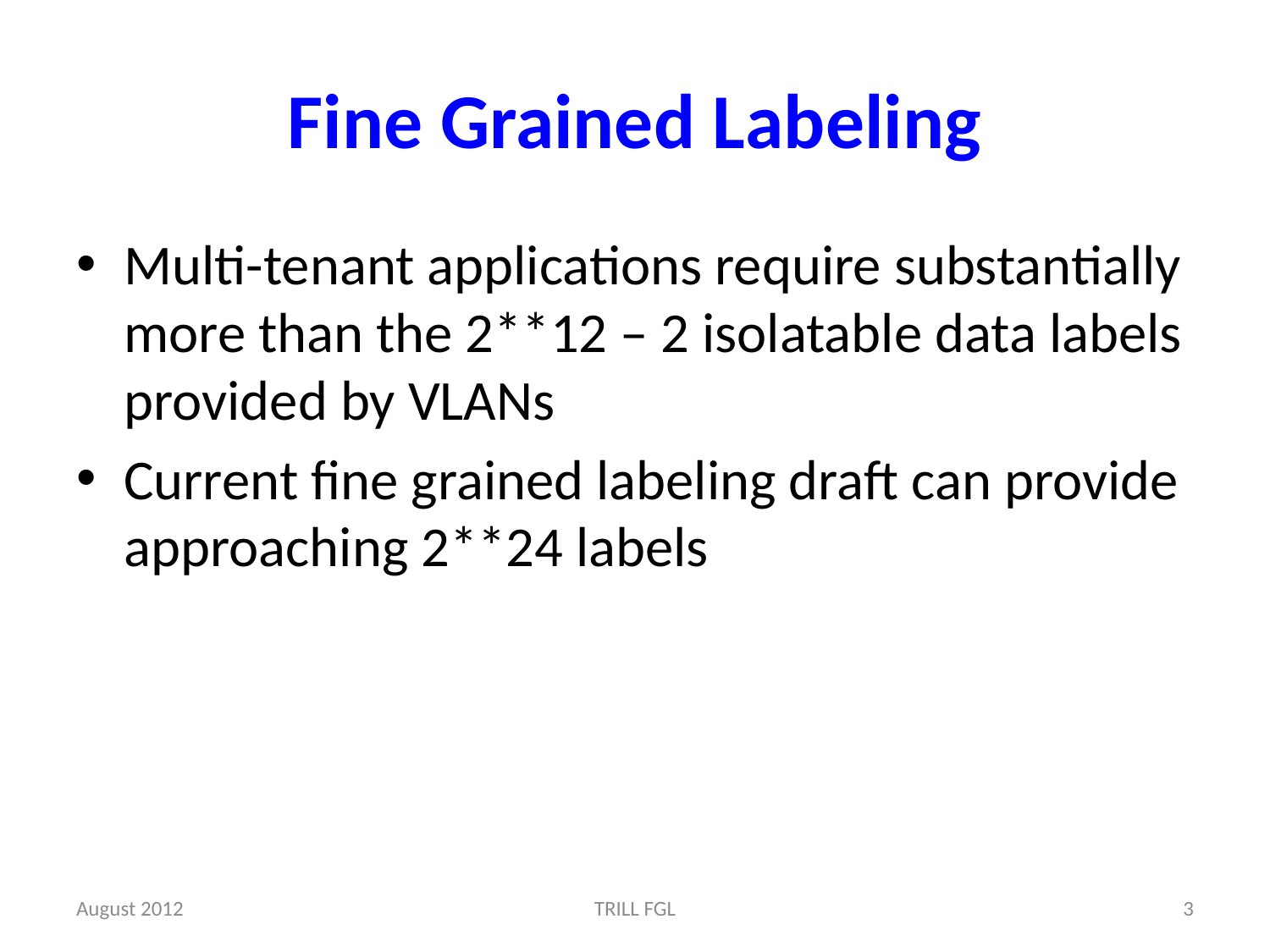

# Fine Grained Labeling
Multi-tenant applications require substantially more than the 2**12 – 2 isolatable data labels provided by VLANs
Current fine grained labeling draft can provide approaching 2**24 labels
August 2012
TRILL FGL
3